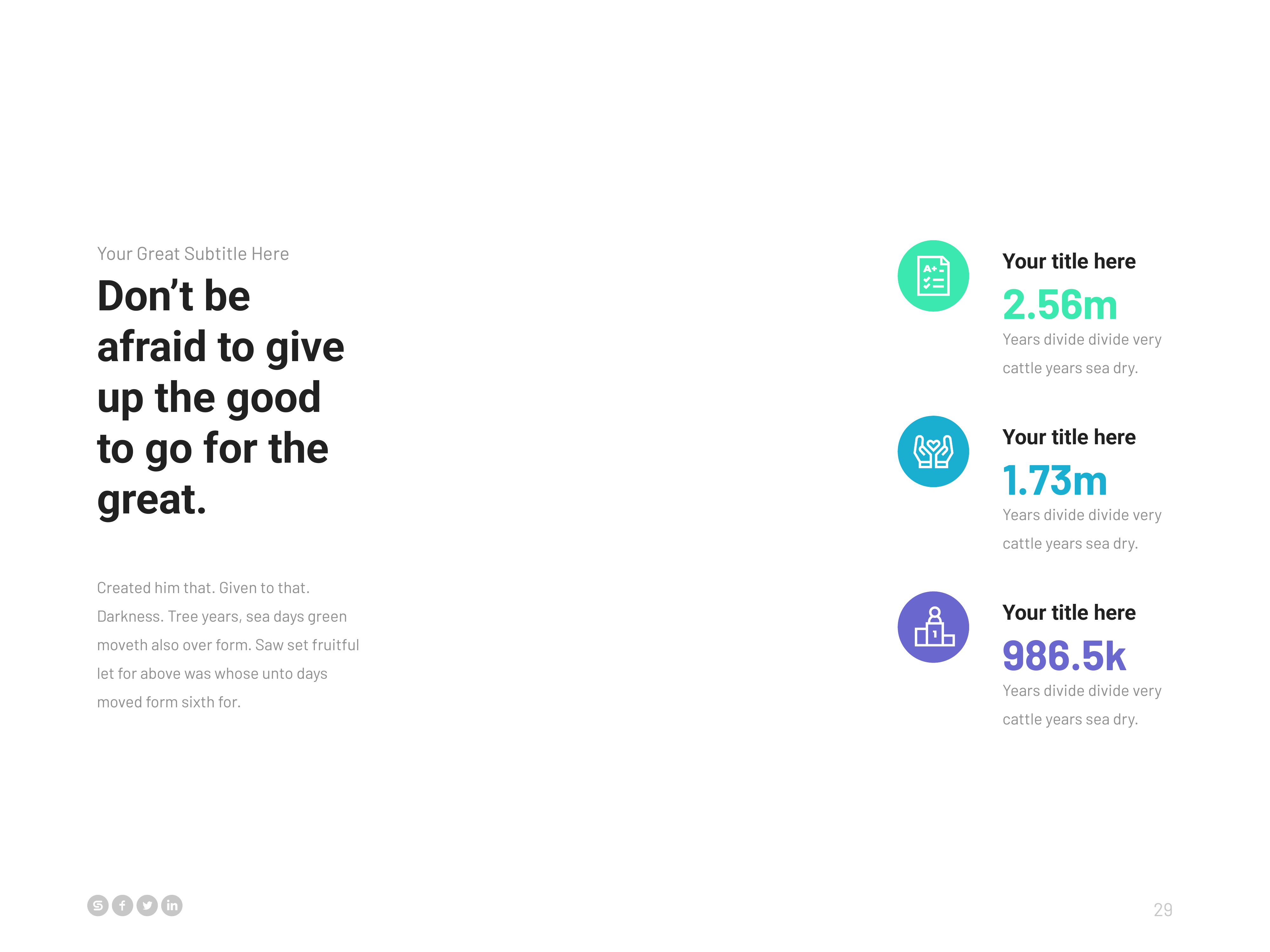

Your Great Subtitle Here
Don’t be afraid to give up the good to go for the great.
Your title here
2.56m
Years divide divide very cattle years sea dry.

Your title here
1.73m
Years divide divide very cattle years sea dry.

Created him that. Given to that. Darkness. Tree years, sea days green moveth also over form. Saw set fruitful let for above was whose unto days moved form sixth for.
Your title here
986.5k
Years divide divide very cattle years sea dry.